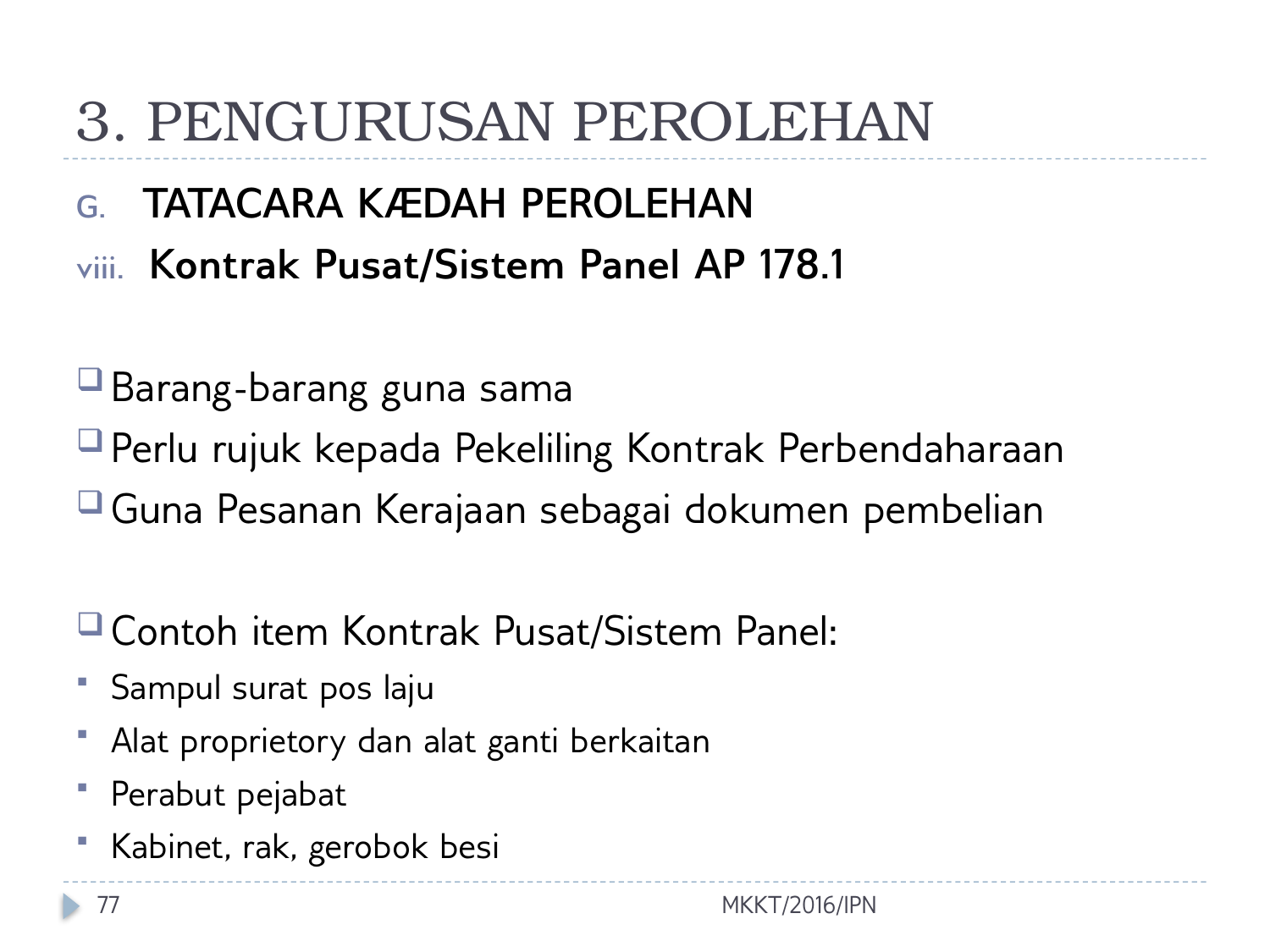

# 3. PENGURUSAN PEROLEHAN
TATACARA KAEDAH PEROLEHAN
Kontrak Pusat/Sistem Panel AP 178.1

Barang-barang guna sama
Perlu rujuk kepada Pekeliling Kontrak Perbendaharaan
Guna Pesanan Kerajaan sebagai dokumen pembelian

Contoh item Kontrak Pusat/Sistem Panel:
Sampul surat pos laju
Alat proprietory dan alat ganti berkaitan
Perabut pejabat
Kabinet, rak, gerobok besi
77
MKKT/2016/IPN